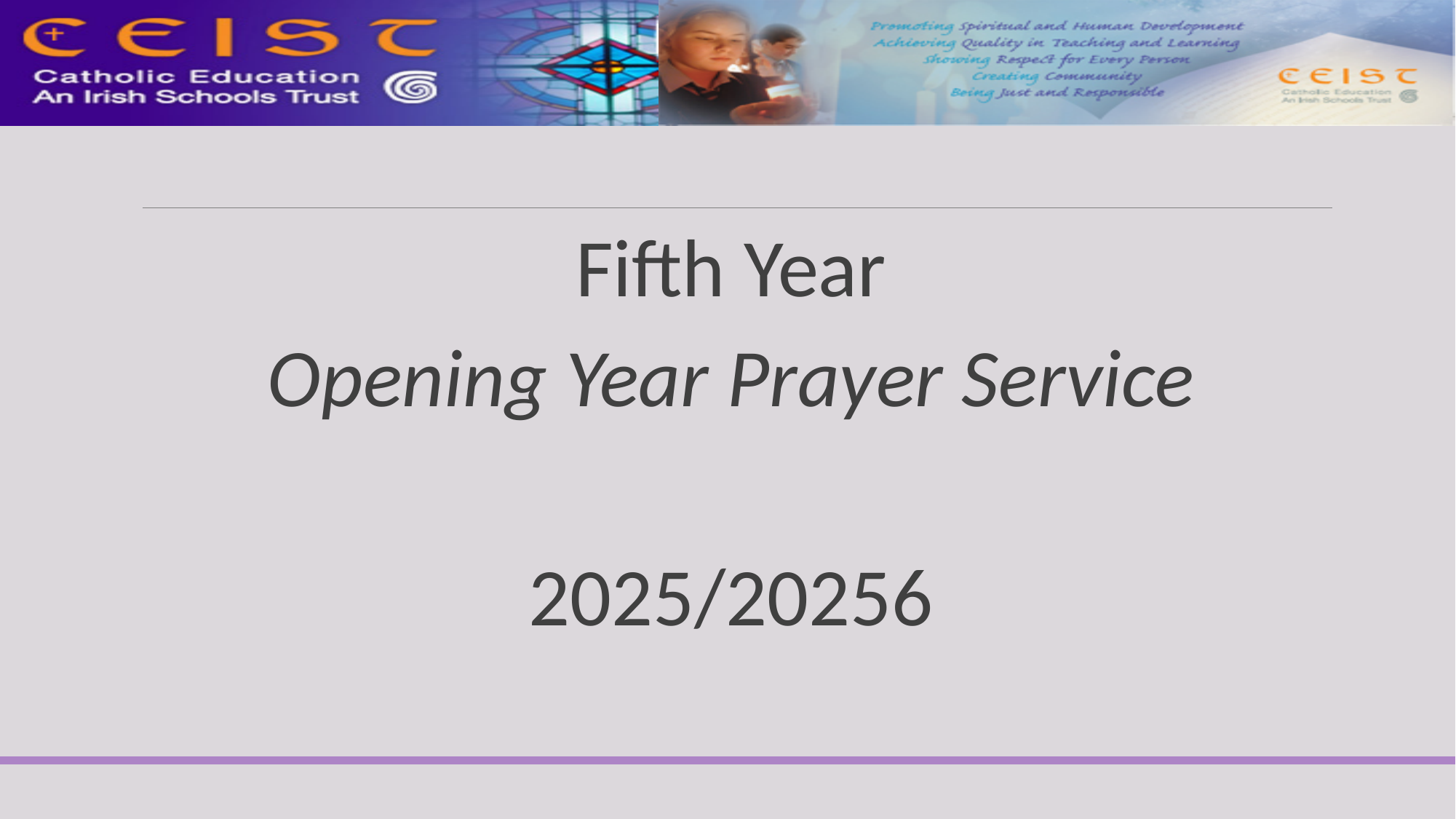

Fifth Year
Opening Year Prayer Service

2025/20256